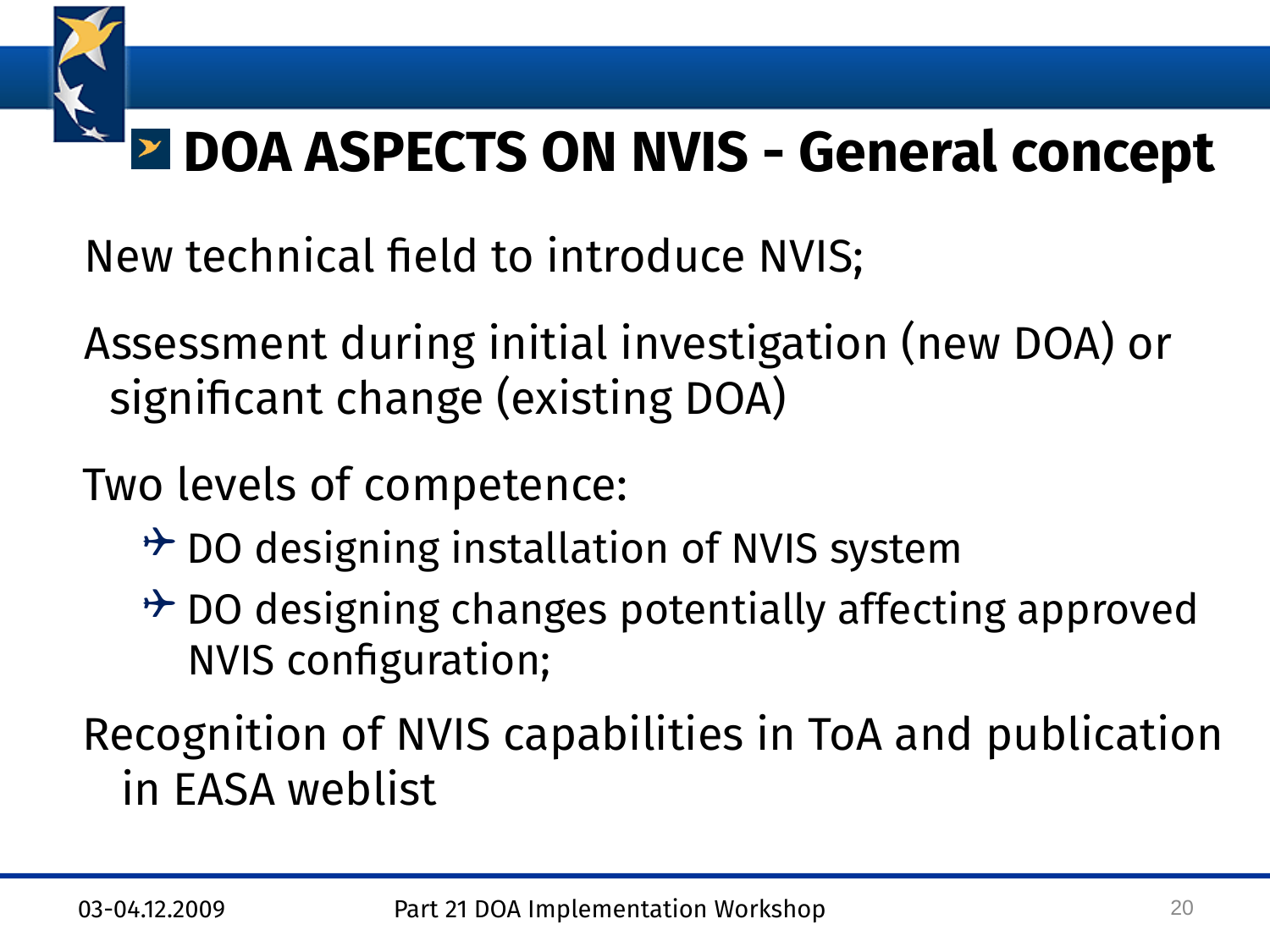

DOA ASPECTS ON NVIS - General concept
 New technical field to introduce NVIS;
 Assessment during initial investigation (new DOA) or
   significant change (existing DOA)
 Two levels of competence:
 DO designing installation of NVIS system
 DO designing changes potentially affecting approved
    NVIS configuration;
 Recognition of NVIS capabilities in ToA and publication
    in EASA weblist

20

03-04.12.2009
Part 21 DOA Implementation Workshop